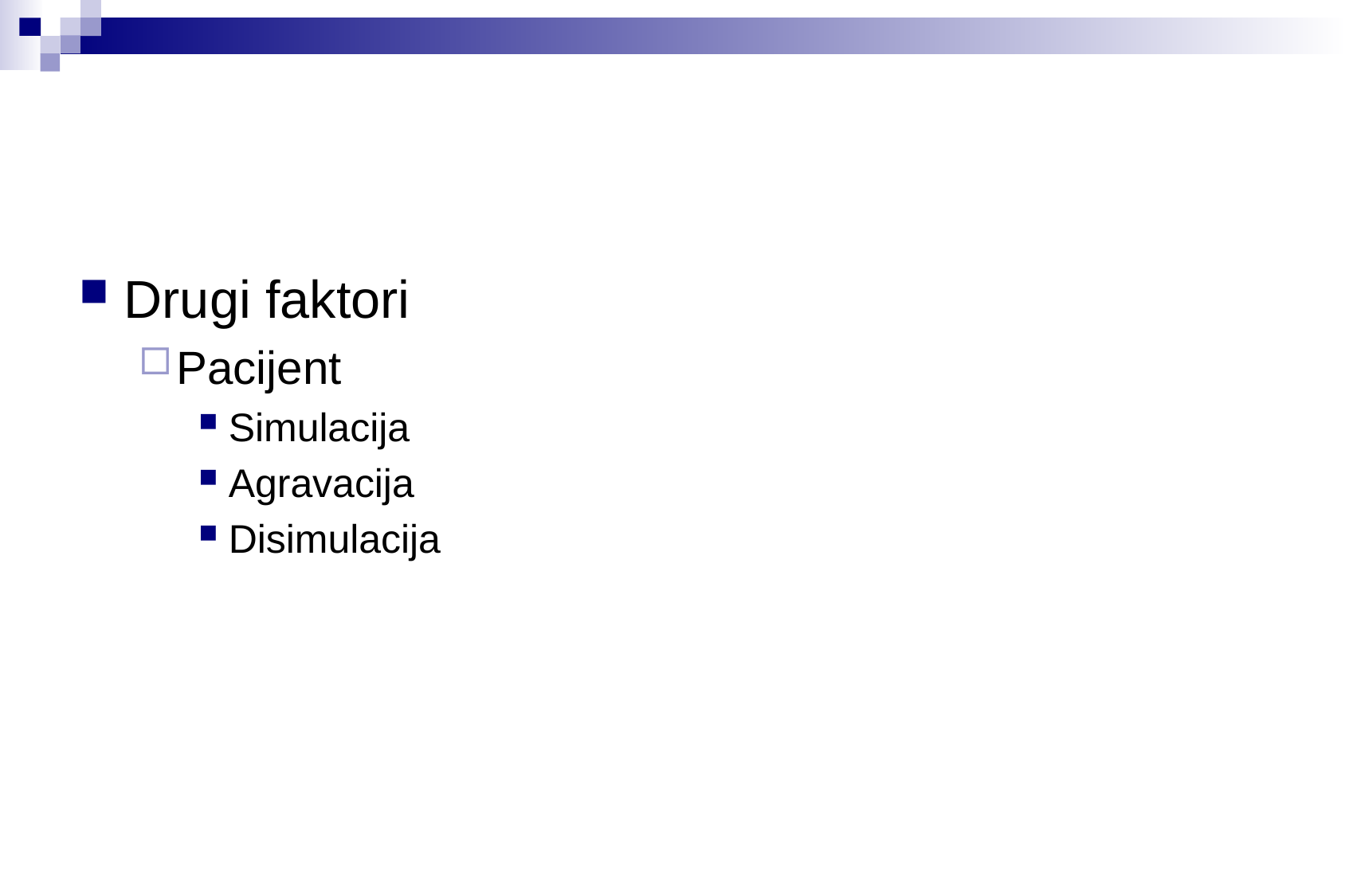

#
Drugi faktori
Pacijent
Simulacija
Agravacija
Disimulacija